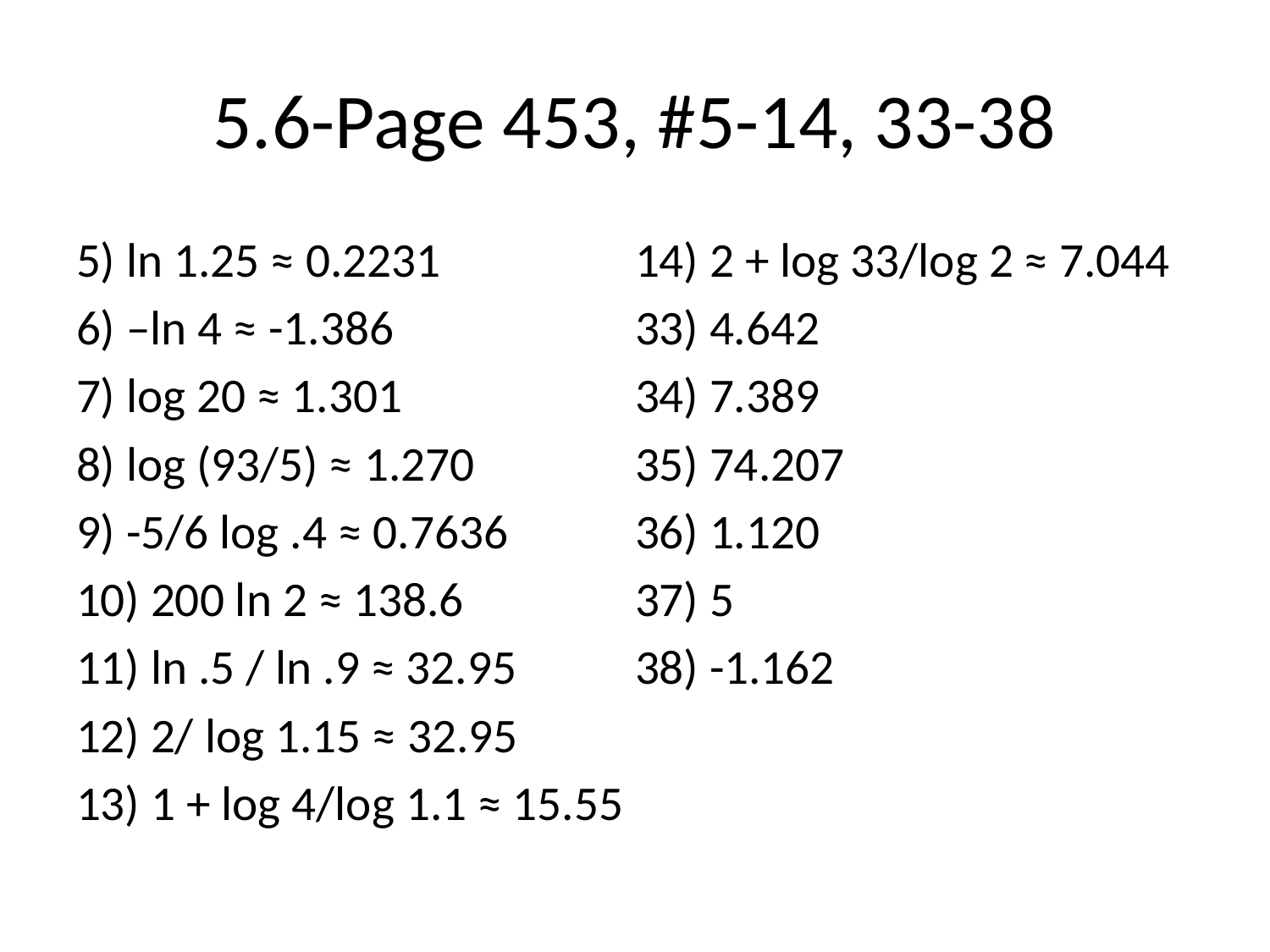

# 5.6-Page 453, #5-14, 33-38
5) ln 1.25 ≈ 0.2231
6) –ln 4 ≈ -1.386
7) log 20 ≈ 1.301
8) log (93/5) ≈ 1.270
9) -5/6 log .4 ≈ 0.7636
10) 200 ln 2 ≈ 138.6
11) ln .5 / ln .9 ≈ 32.95
12) 2/ log 1.15 ≈ 32.95
13) 1 + log 4/log 1.1 ≈ 15.55
14) 2 + log 33/log 2 ≈ 7.044
33) 4.642
34) 7.389
35) 74.207
36) 1.120
37) 5
38) -1.162